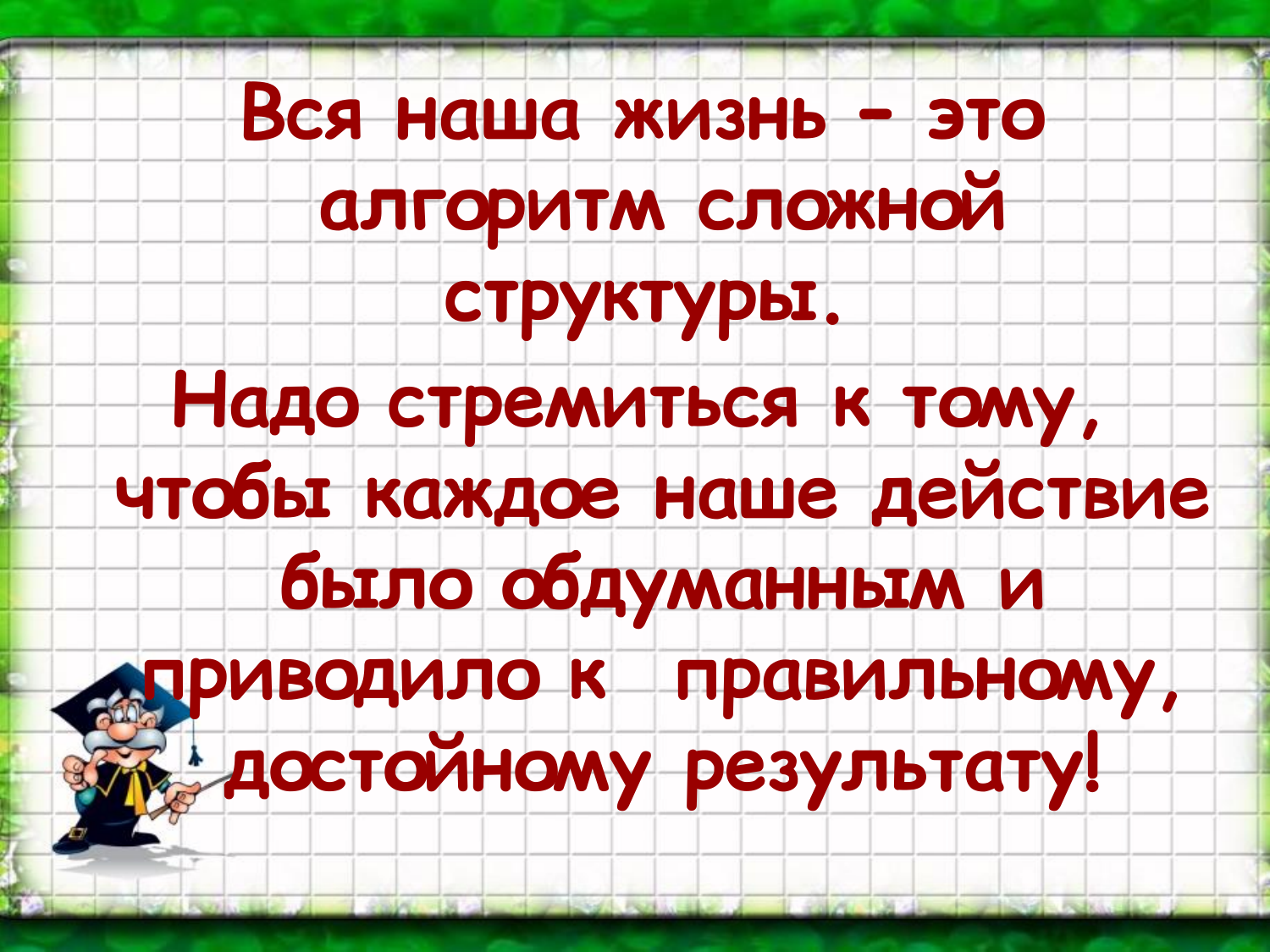

Вся наша жизнь – это алгоритм сложной структуры.
Надо стремиться к тому, чтобы каждое наше действие было обдуманным и приводило к  правильному, достойному результату!